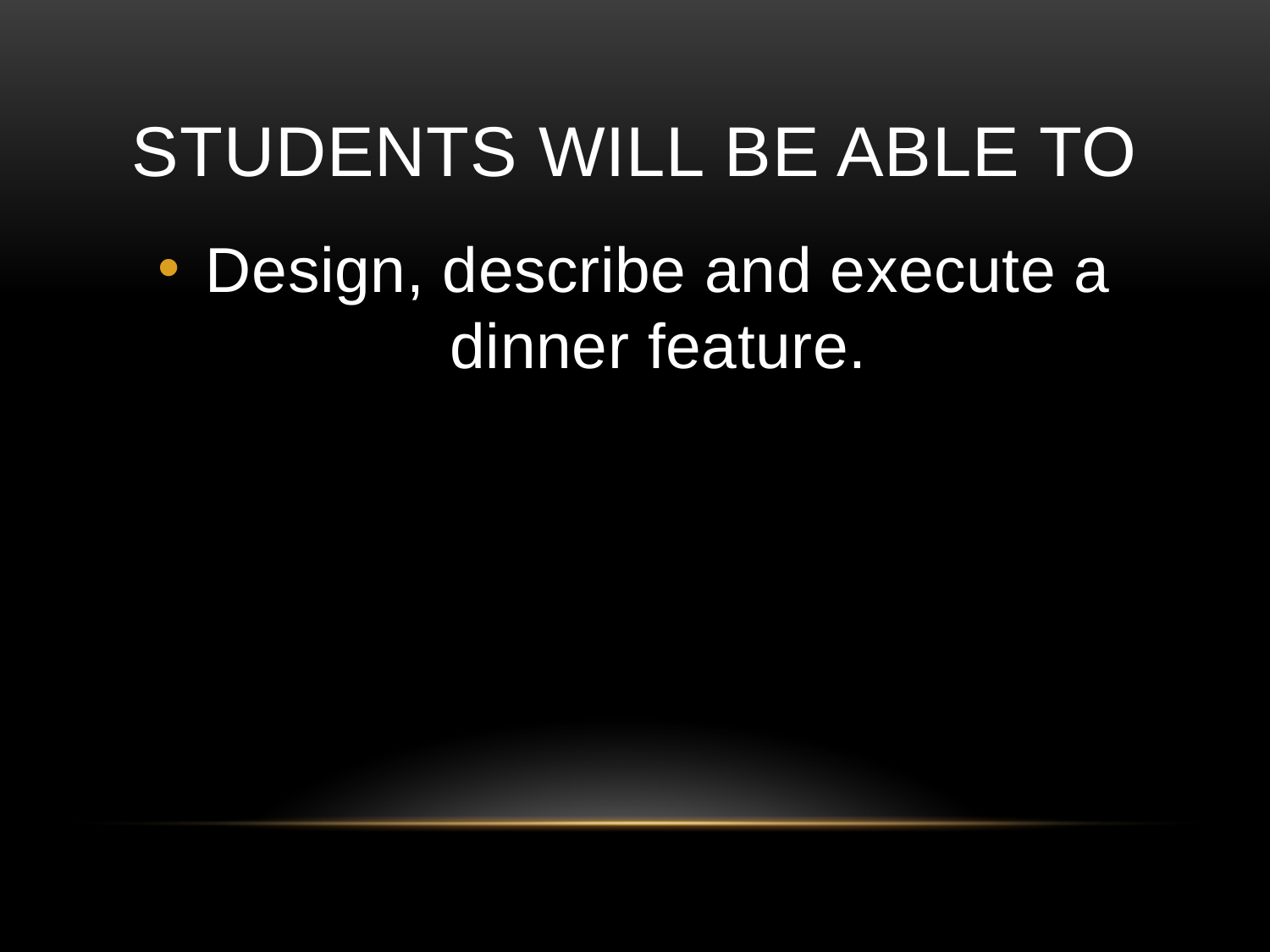

# Students Will Be Able To
Design, describe and execute a dinner feature.